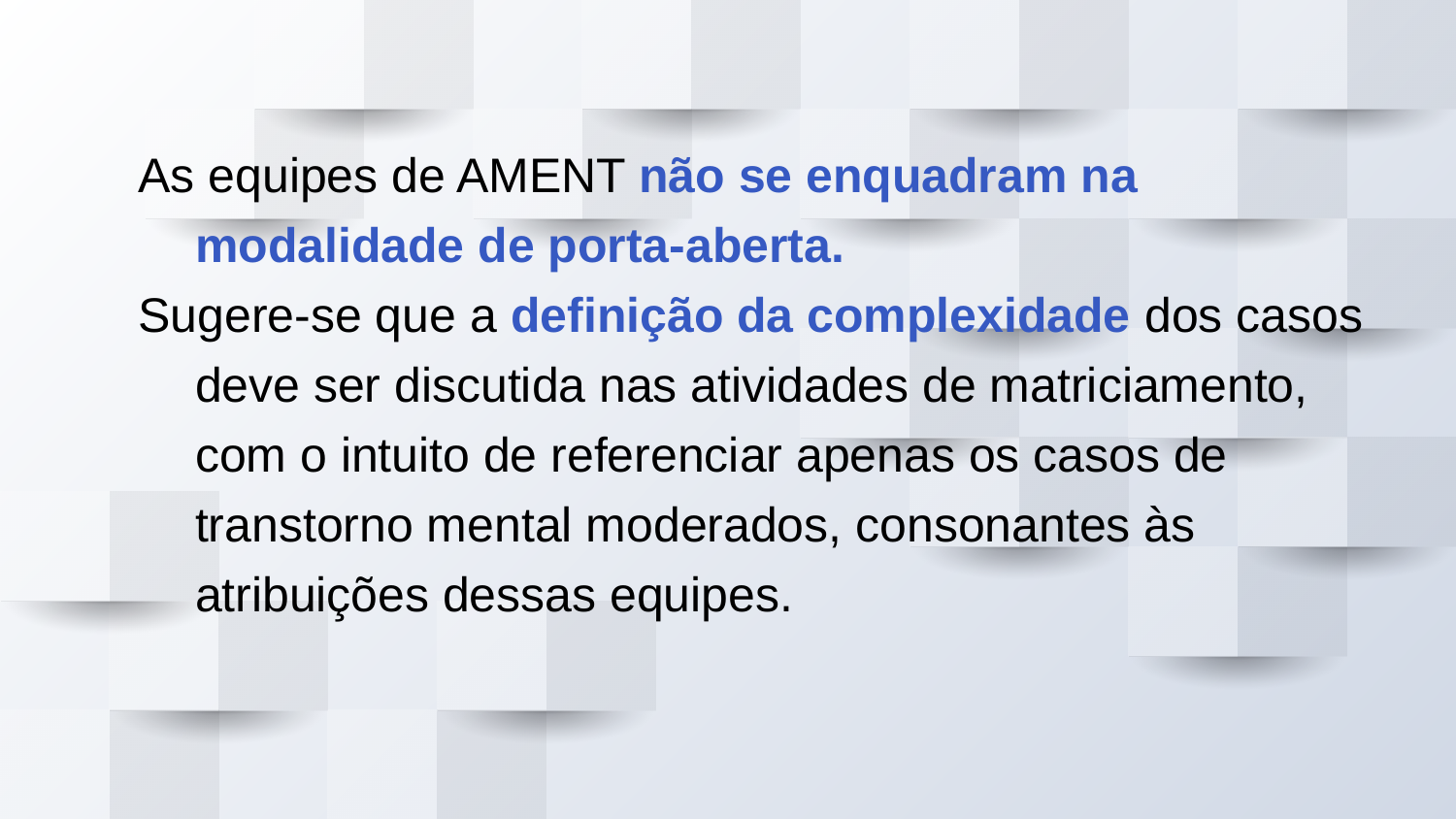

As equipes de AMENT não se enquadram na modalidade de porta-aberta.
Sugere-se que a definição da complexidade dos casos deve ser discutida nas atividades de matriciamento, com o intuito de referenciar apenas os casos de transtorno mental moderados, consonantes às atribuições dessas equipes.